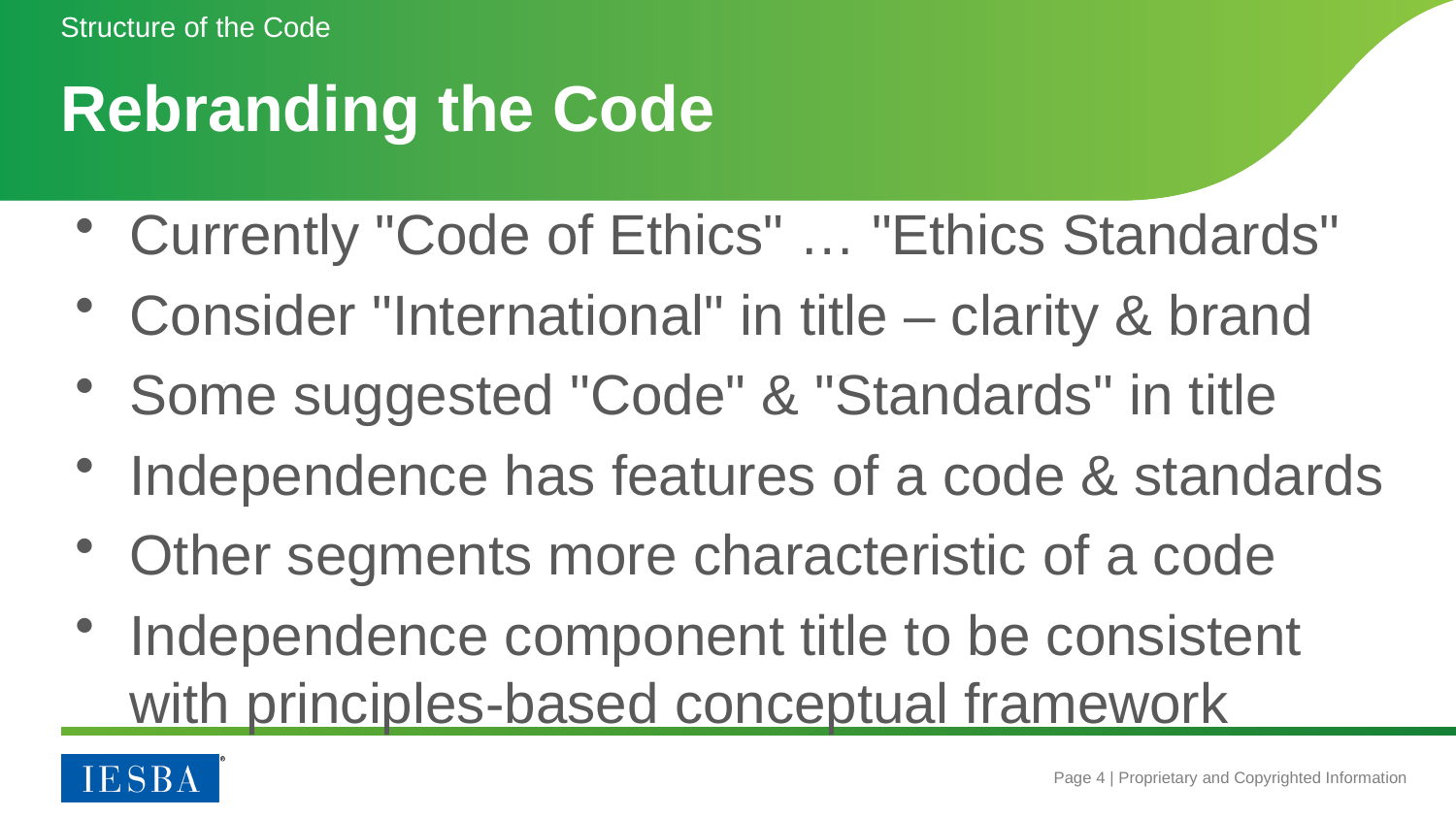

Structure of the Code

# Rebranding the Code
Currently "Code of Ethics" … "Ethics Standards"
Consider "International" in title – clarity & brand
Some suggested "Code" & "Standards" in title
Independence has features of a code & standards
Other segments more characteristic of a code
Independence component title to be consistent with principles-based conceptual framework